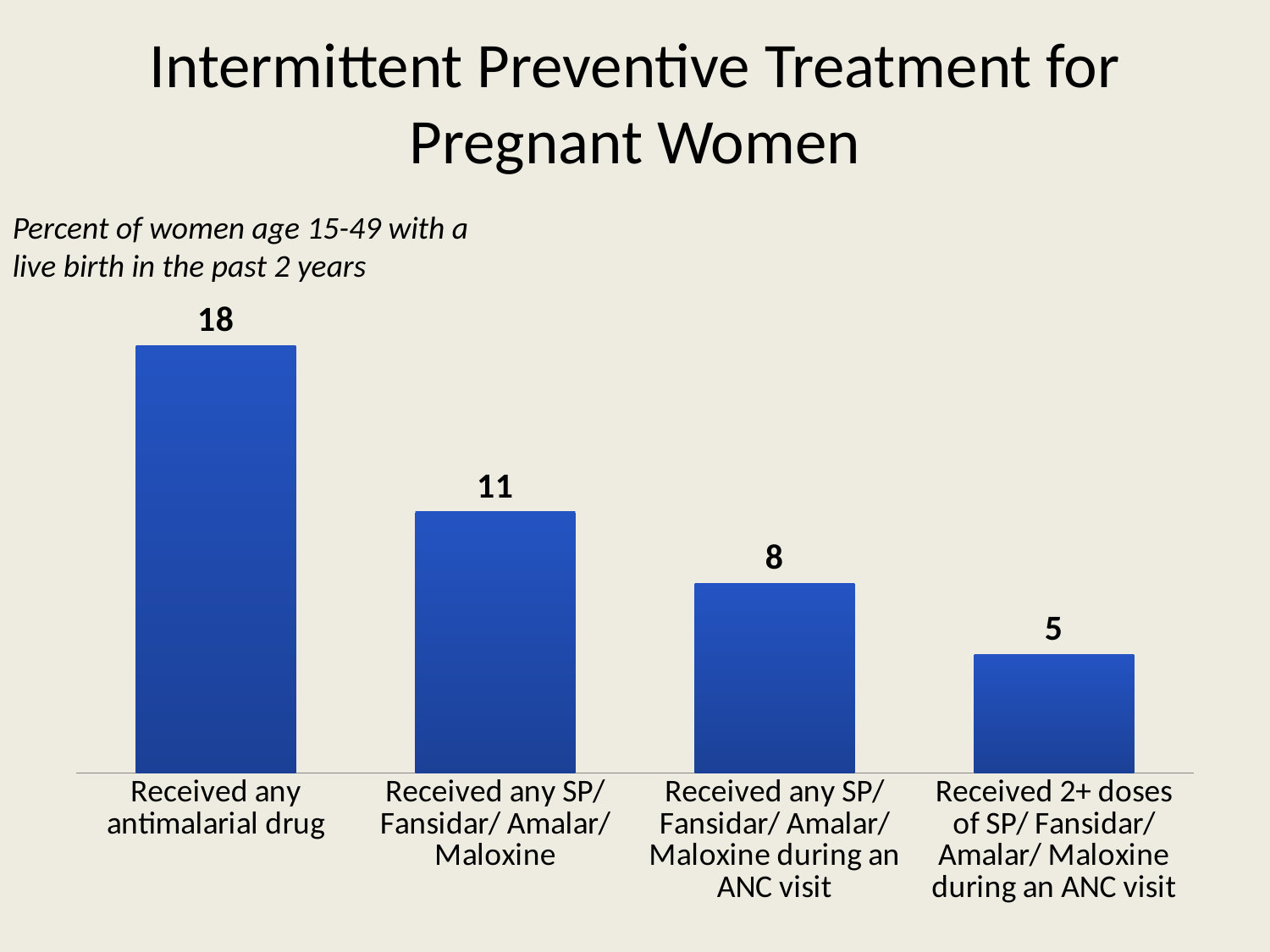

# Intermittent Preventive Treatment for Pregnant Women
Percent of women age 15-49 with a live birth in the past 2 years

### Chart

| Category | Total |
|---|---|
| Received any antimalarial drug | 18.0 |
| Received any SP/ Fansidar/ Amalar/ Maloxine | 11.0 |
| Received any SP/ Fansidar/ Amalar/ Maloxine during an ANC visit | 8.0 |
| Received 2+ doses of SP/ Fansidar/ Amalar/ Maloxine during an ANC visit | 5.0 |